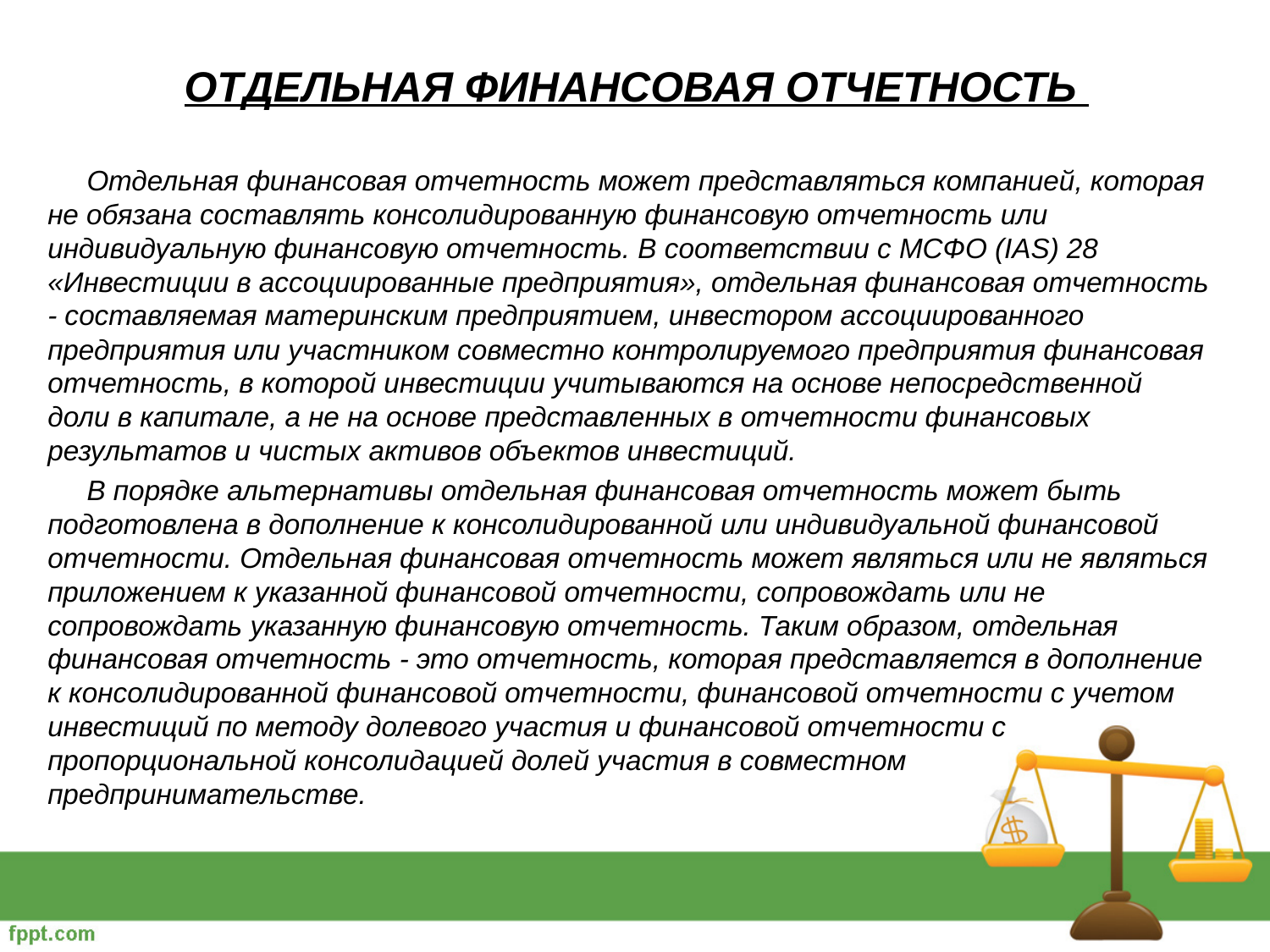

# ОТДЕЛЬНАЯ ФИНАНСОВАЯ ОТЧЕТНОСТЬ
     Отдельная финансовая отчетность может представляться компанией, которая не обязана составлять консолидированную финансовую отчетность или индивидуальную финансовую отчетность. В соответствии с МСФО (IAS) 28 «Инвестиции в ассоциированные предприятия», отдельная финансовая отчетность - составляемая материнским предприятием, инвестором ассоциированного предприятия или участником совместно контролируемого предприятия финансовая отчетность, в которой инвестиции учитываются на основе непосредственной доли в капитале, а не на основе представленных в отчетности финансовых результатов и чистых активов объектов инвестиций.
     В порядке альтернативы отдельная финансовая отчетность может быть подготовлена в дополнение к консолидированной или индивидуальной финансовой отчетности. Отдельная финансовая отчетность может являться или не являться приложением к указанной финансовой отчетности, сопровождать или не сопровождать указанную финансовую отчетность. Таким образом, отдельная финансовая отчетность - это отчетность, которая представляется в дополнение к консолидированной финансовой отчетности, финансовой отчетности с учетом инвестиций по методу долевого участия и финансовой отчетности с пропорциональной консолидацией долей участия в совместном предпринимательстве.